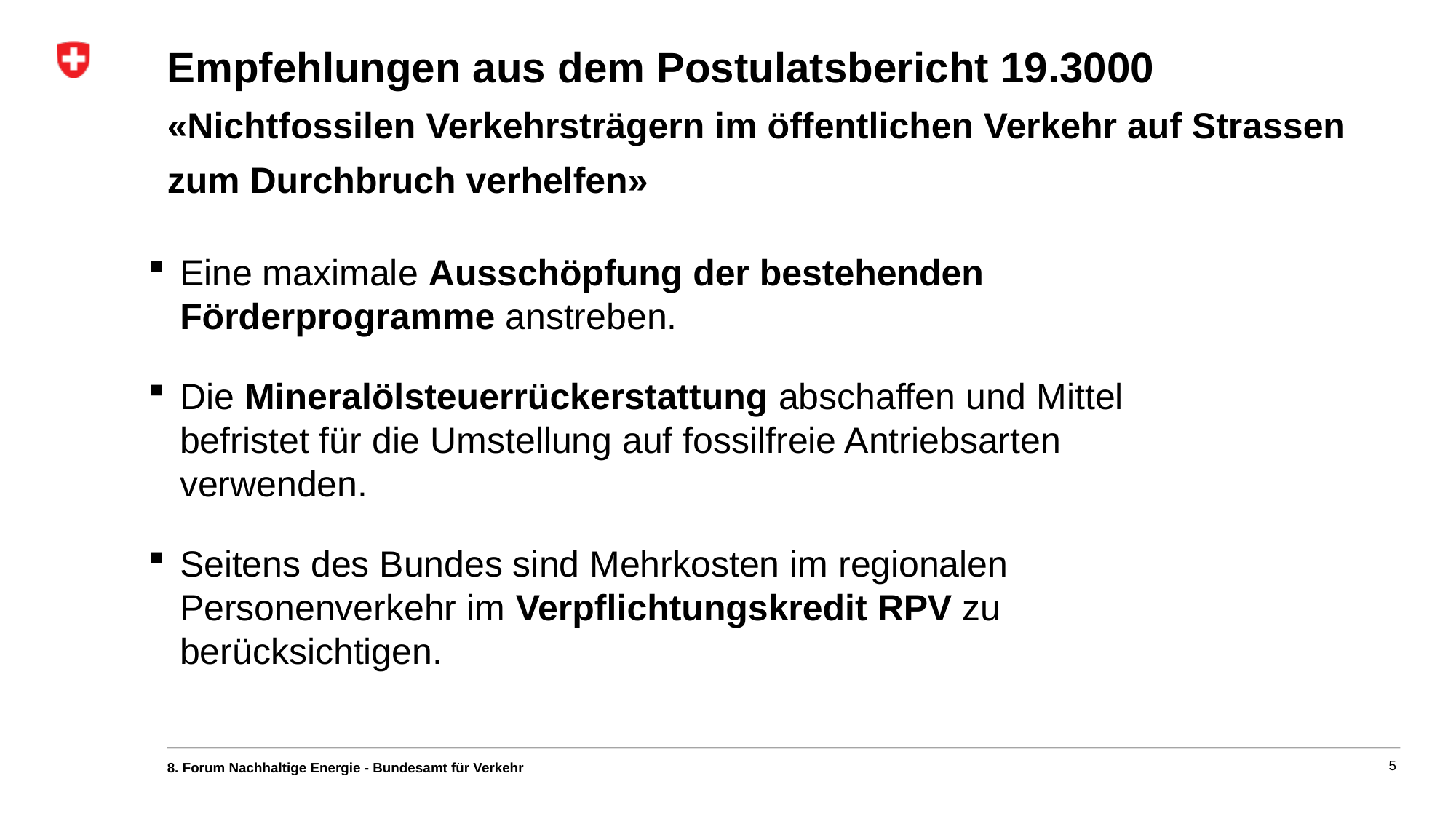

# Empfehlungen aus dem Postulatsbericht 19.3000 «Nichtfossilen Verkehrsträgern im öffentlichen Verkehr auf Strassen zum Durchbruch verhelfen»
Eine maximale Ausschöpfung der bestehenden Förderprogramme anstreben.
Die Mineralölsteuerrückerstattung abschaffen und Mittel befristet für die Umstellung auf fossilfreie Antriebsarten  verwenden.
Seitens des Bundes sind Mehrkosten im regionalen Personenverkehr im Verpflichtungskredit RPV zu berücksichtigen.
8. Forum Nachhaltige Energie - Bundesamt für Verkehr
5